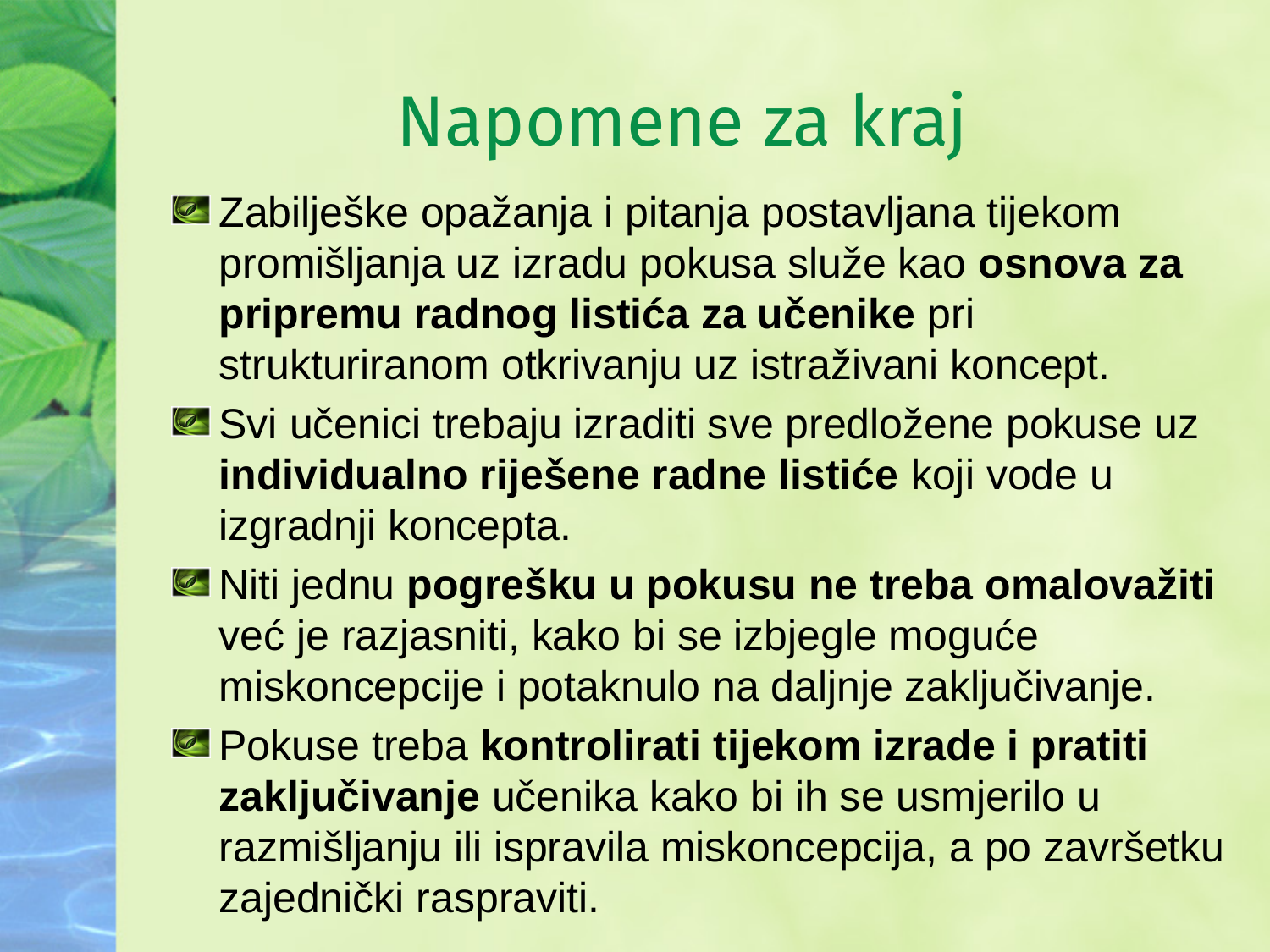

# Napomene za kraj
Zabilješke opažanja i pitanja postavljana tijekom promišljanja uz izradu pokusa služe kao osnova za pripremu radnog listića za učenike pri strukturiranom otkrivanju uz istraživani koncept.
Svi učenici trebaju izraditi sve predložene pokuse uz individualno riješene radne listiće koji vode u izgradnji koncepta.
Niti jednu pogrešku u pokusu ne treba omalovažiti već je razjasniti, kako bi se izbjegle moguće miskoncepcije i potaknulo na daljnje zaključivanje.
Pokuse treba kontrolirati tijekom izrade i pratiti zaključivanje učenika kako bi ih se usmjerilo u razmišljanju ili ispravila miskoncepcija, a po završetku zajednički raspraviti.